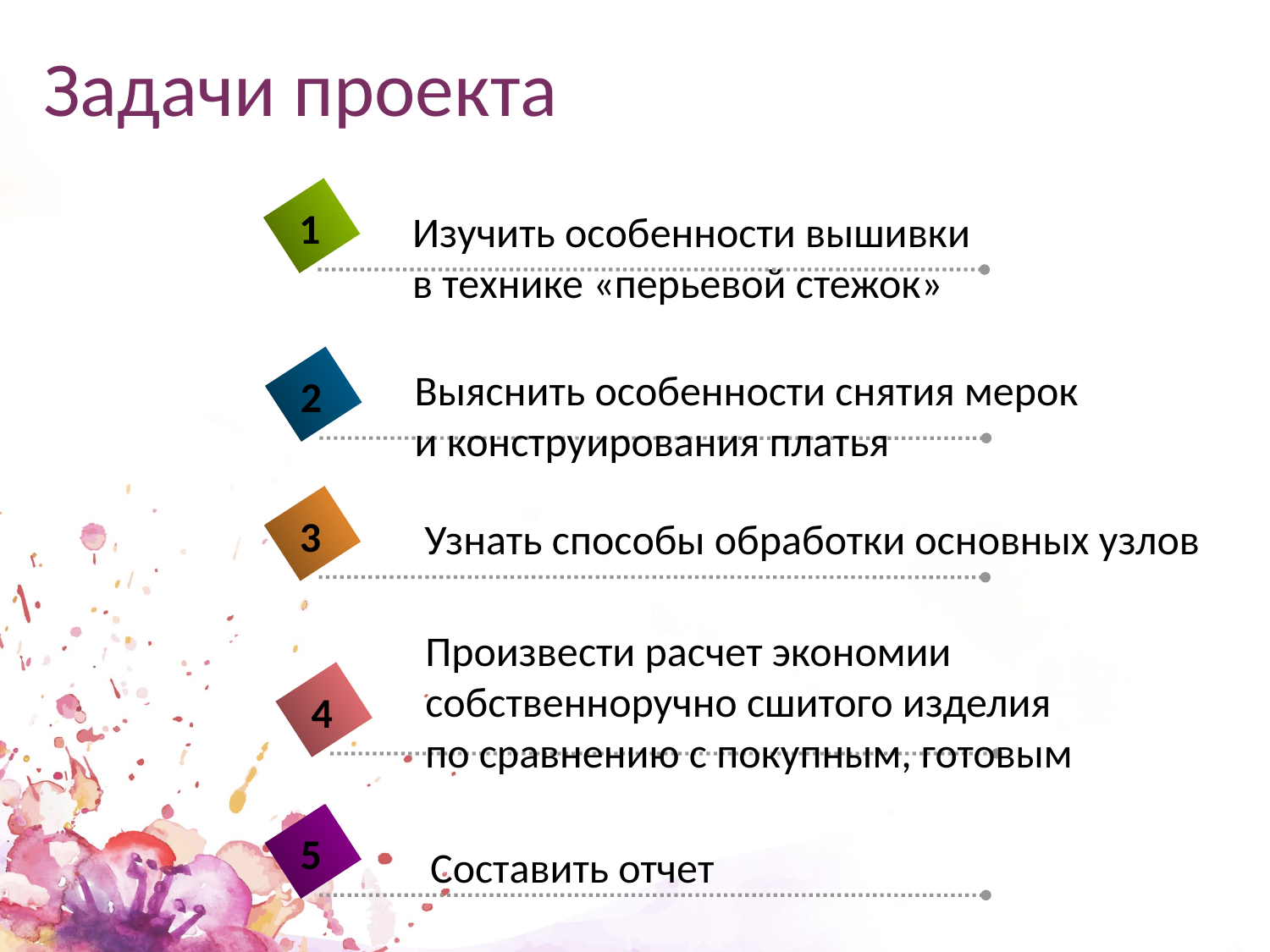

# Задачи проекта

1
Изучить особенности вышивки
в технике «перьевой стежок»

Выяснить особенности снятия мерок
и конструирования платья

2

3
Узнать способы обработки основных узлов

Произвести расчет экономии
собственноручно сшитого изделия
по сравнению с покупным, готовым

4

5
Составить отчет